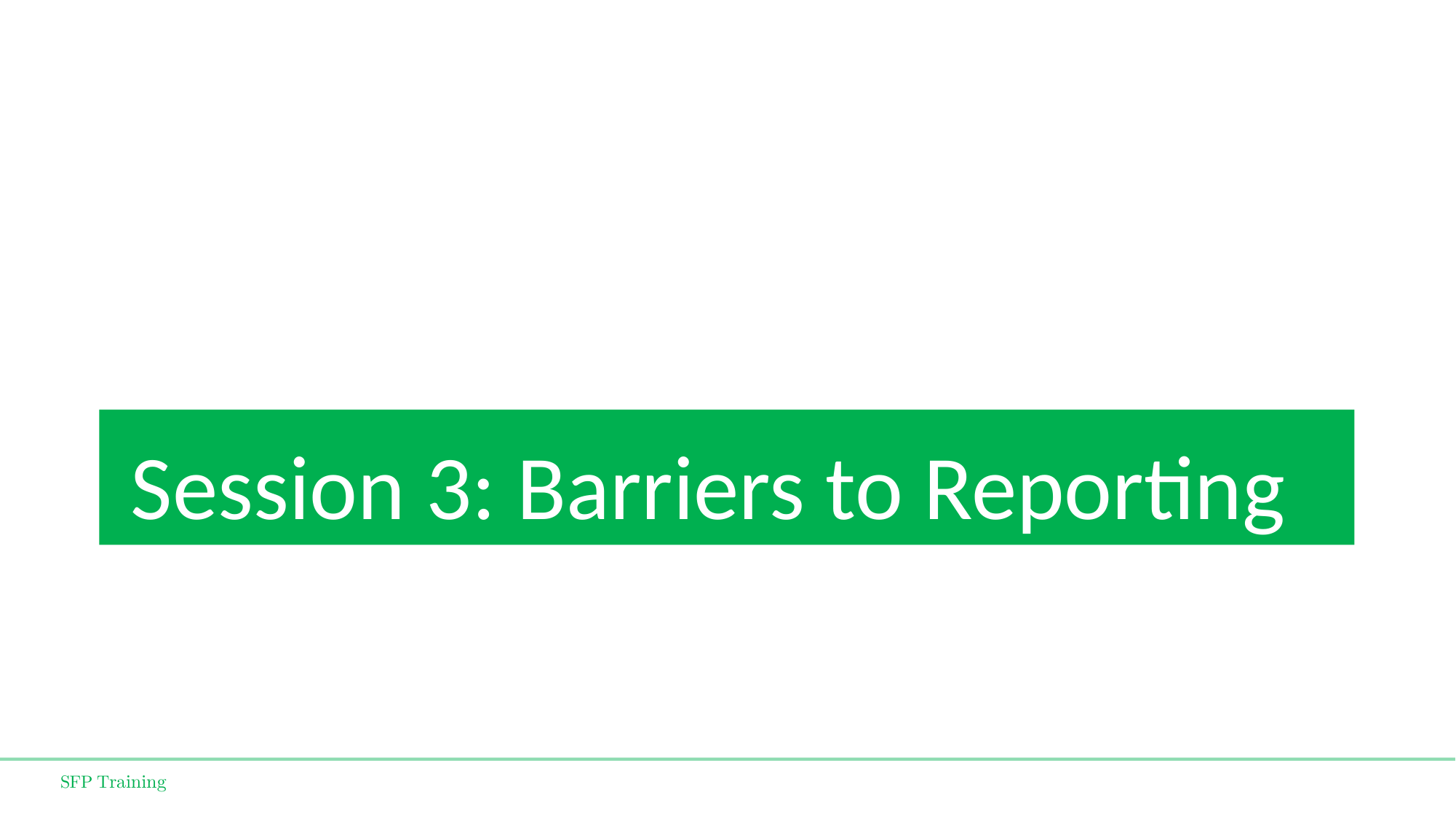

# Session 3: Barriers to Reporting

SFP Training